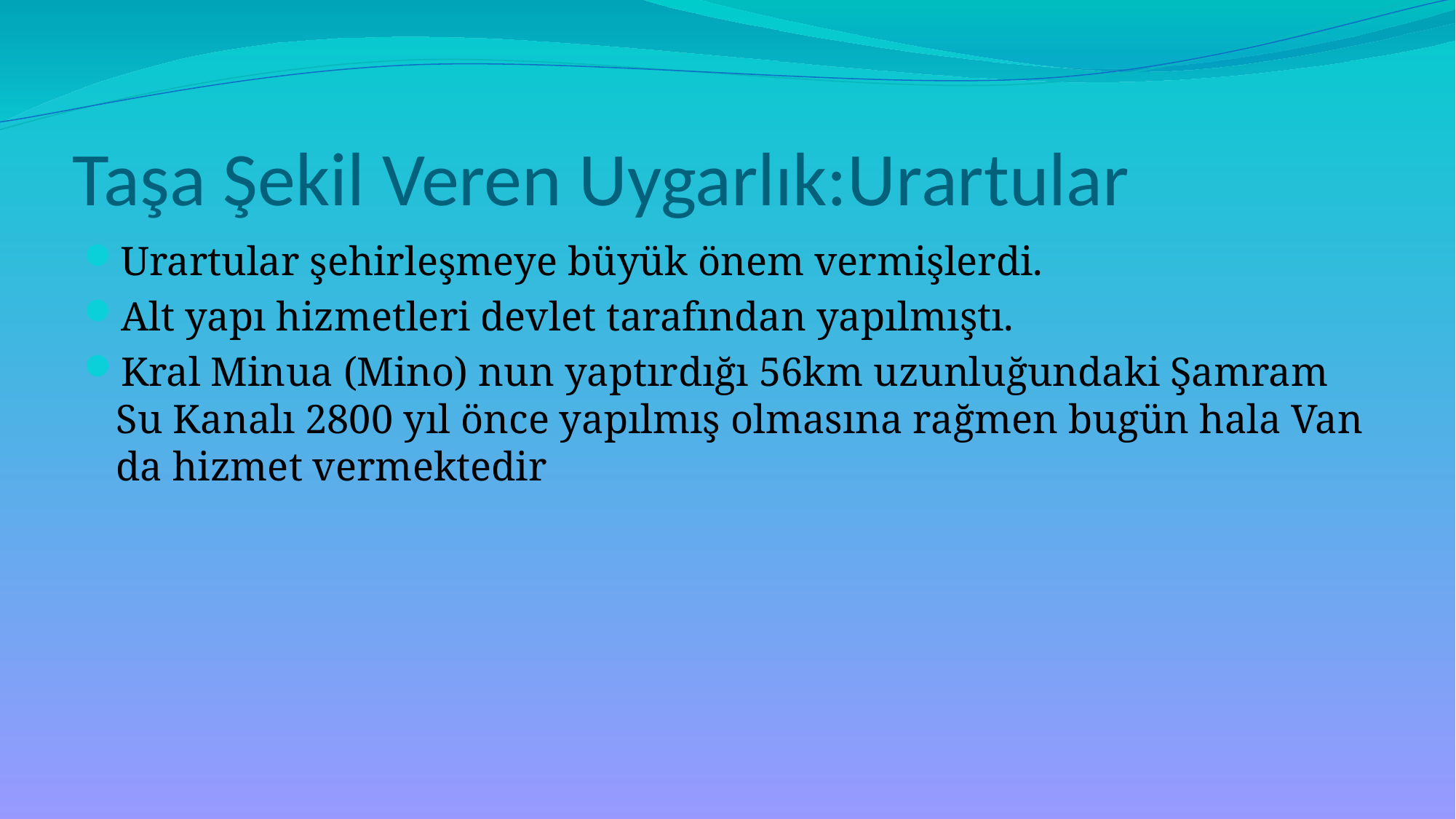

# Taşa Şekil Veren Uygarlık:Urartular
Urartular şehirleşmeye büyük önem vermişlerdi.
Alt yapı hizmetleri devlet tarafından yapılmıştı.
Kral Minua (Mino) nun yaptırdığı 56km uzunluğundaki Şamram Su Kanalı 2800 yıl önce yapılmış olmasına rağmen bugün hala Van da hizmet vermektedir